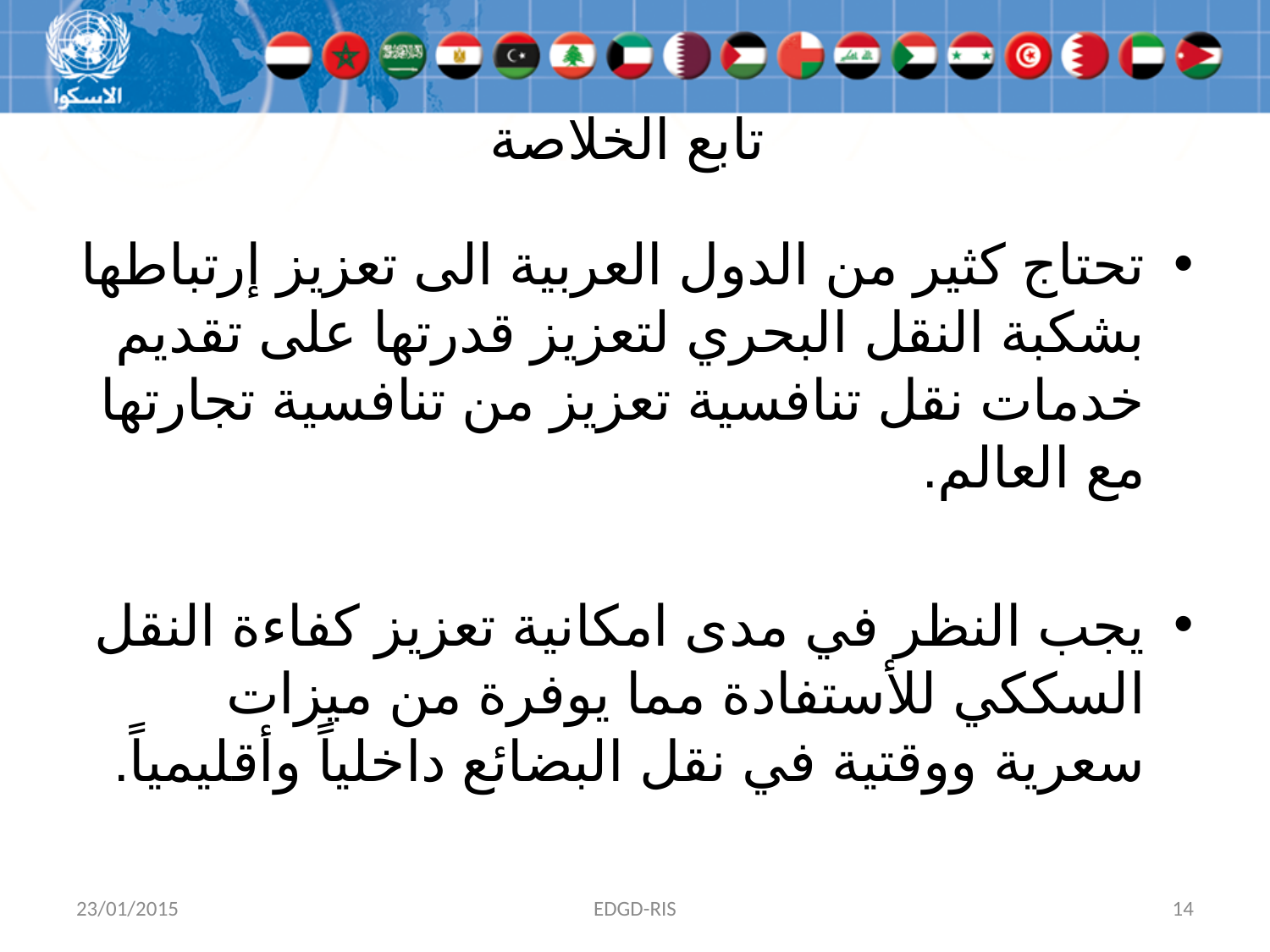

# تابع الخلاصة
تحتاج كثير من الدول العربية الى تعزيز إرتباطها بشكبة النقل البحري لتعزيز قدرتها على تقديم خدمات نقل تنافسية تعزيز من تنافسية تجارتها مع العالم.

يجب النظر في مدى امكانية تعزيز كفاءة النقل السككي للأستفادة مما يوفرة من ميزات سعرية ووقتية في نقل البضائع داخلياً وأقليمياً.

23/01/2015
EDGD-RIS
14